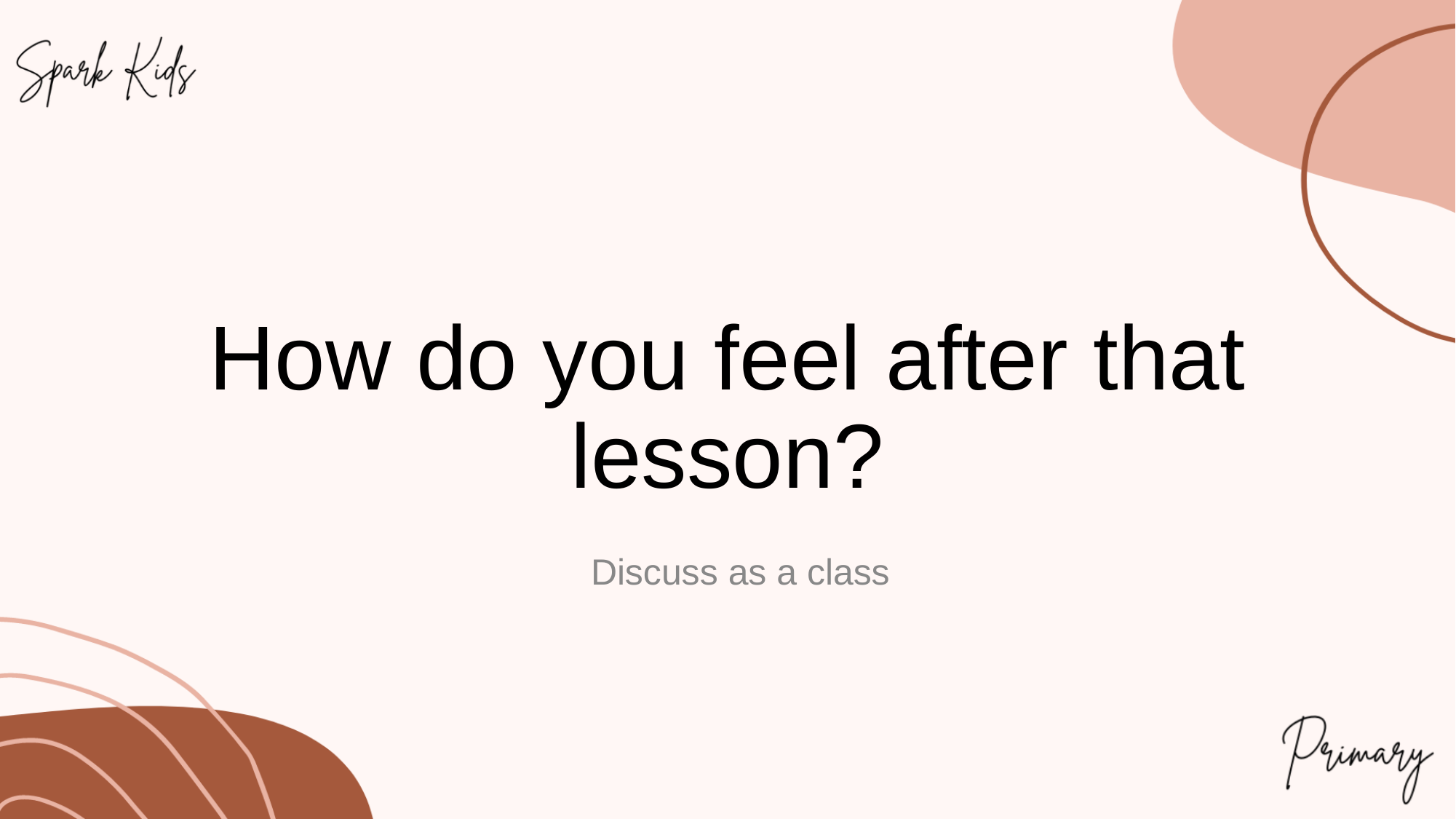

# How do you feel after that lesson?
Discuss as a class